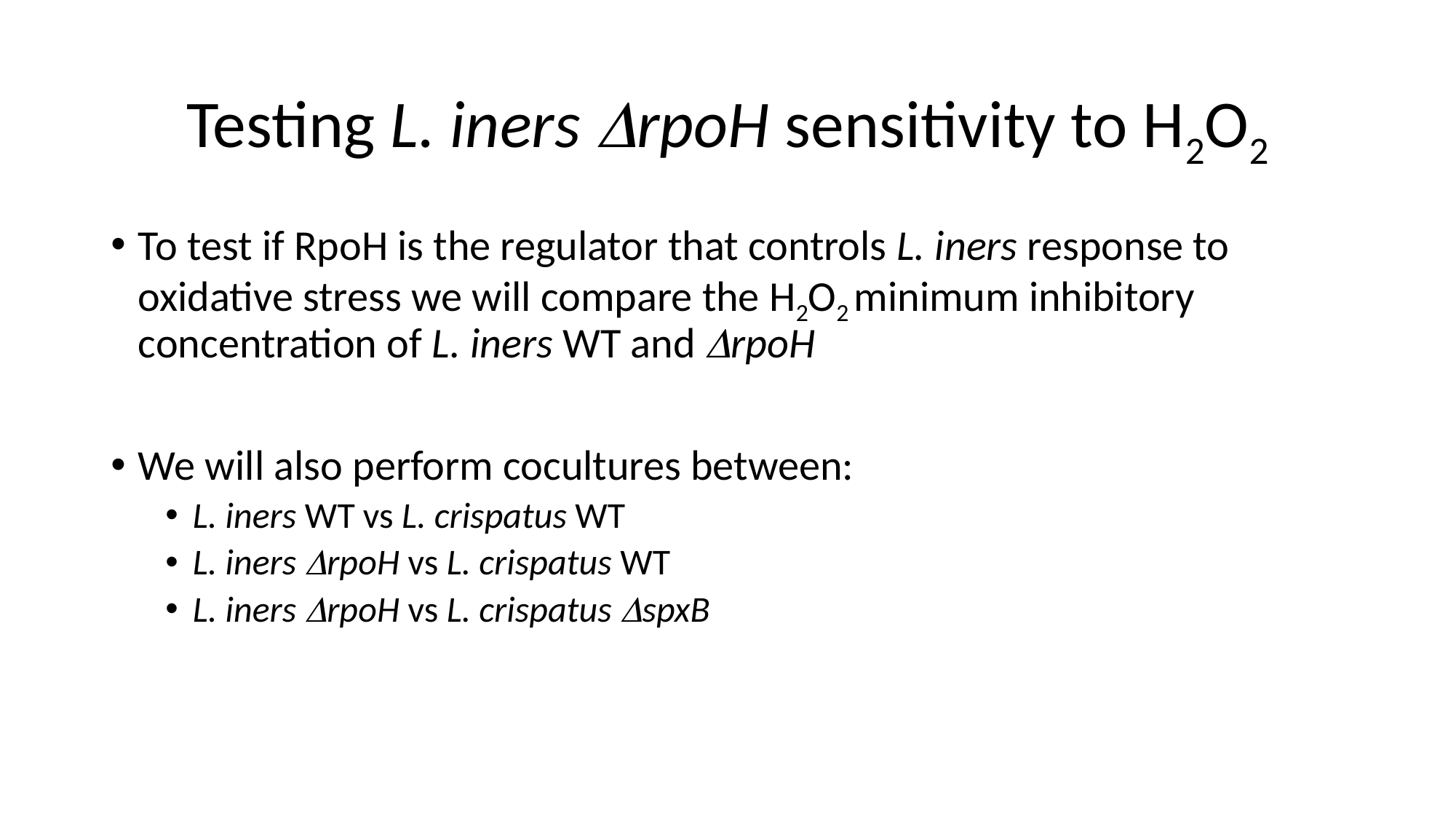

# Testing L. iners ΔrpoH sensitivity to H2O2
To test if RpoH is the regulator that controls L. iners response to oxidative stress we will compare the H2O2 minimum inhibitory concentration of L. iners WT and ΔrpoH

We will also perform cocultures between:
L. iners WT vs L. crispatus WT
L. iners ΔrpoH vs L. crispatus WT
L. iners ΔrpoH vs L. crispatus ΔspxB